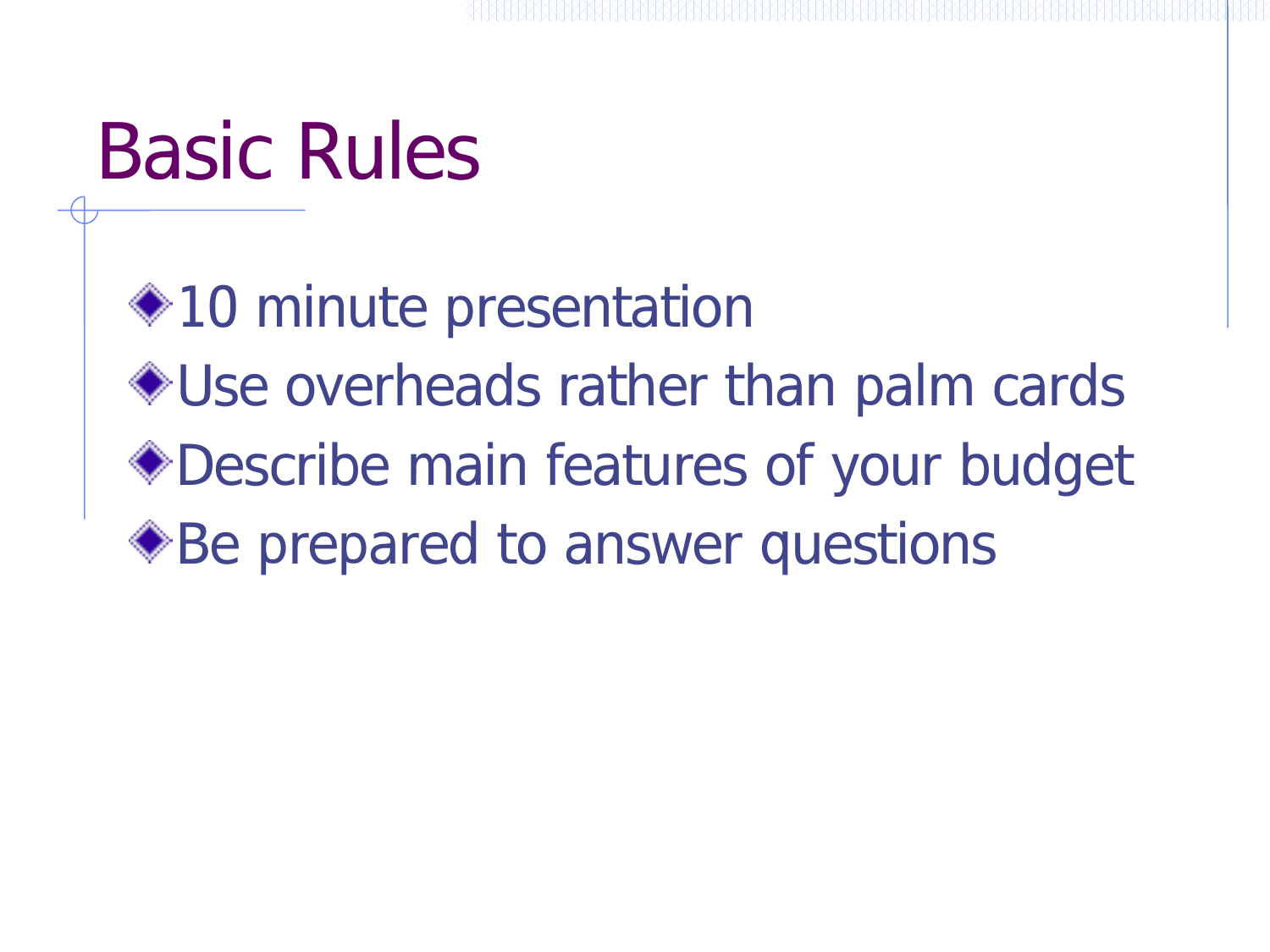

# Basic Rules
10 minute presentation
Use overheads rather than palm cards
Describe main features of your budget
Be prepared to answer questions